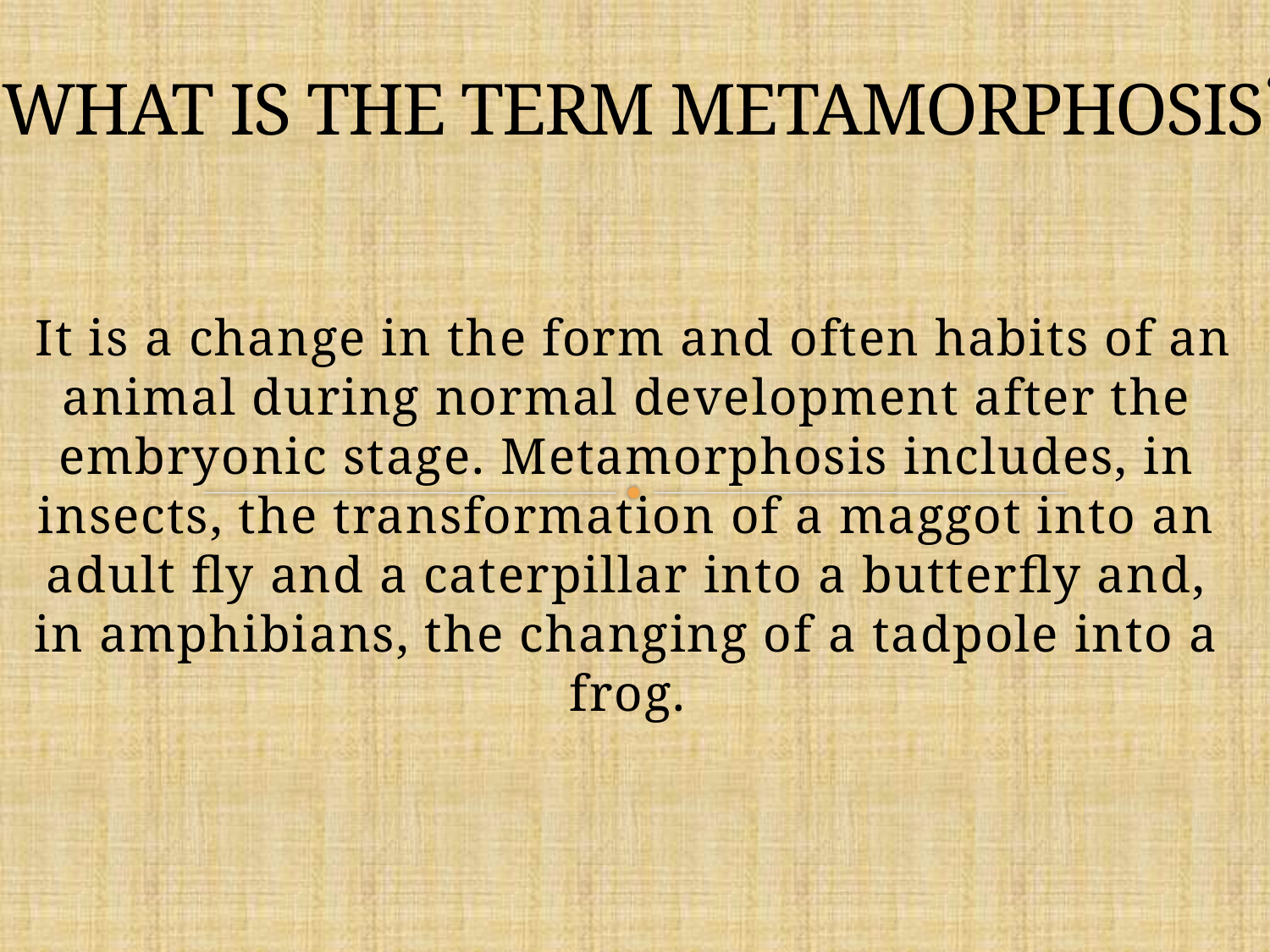

# WHAT IS THE TERM METAMORPHOSIS?

 It is a change in the form and often habits of an animal during normal development after the embryonic stage. Metamorphosis includes, in insects, the transformation of a maggot into an adult fly and a caterpillar into a butterfly and, in amphibians, the changing of a tadpole into a frog.